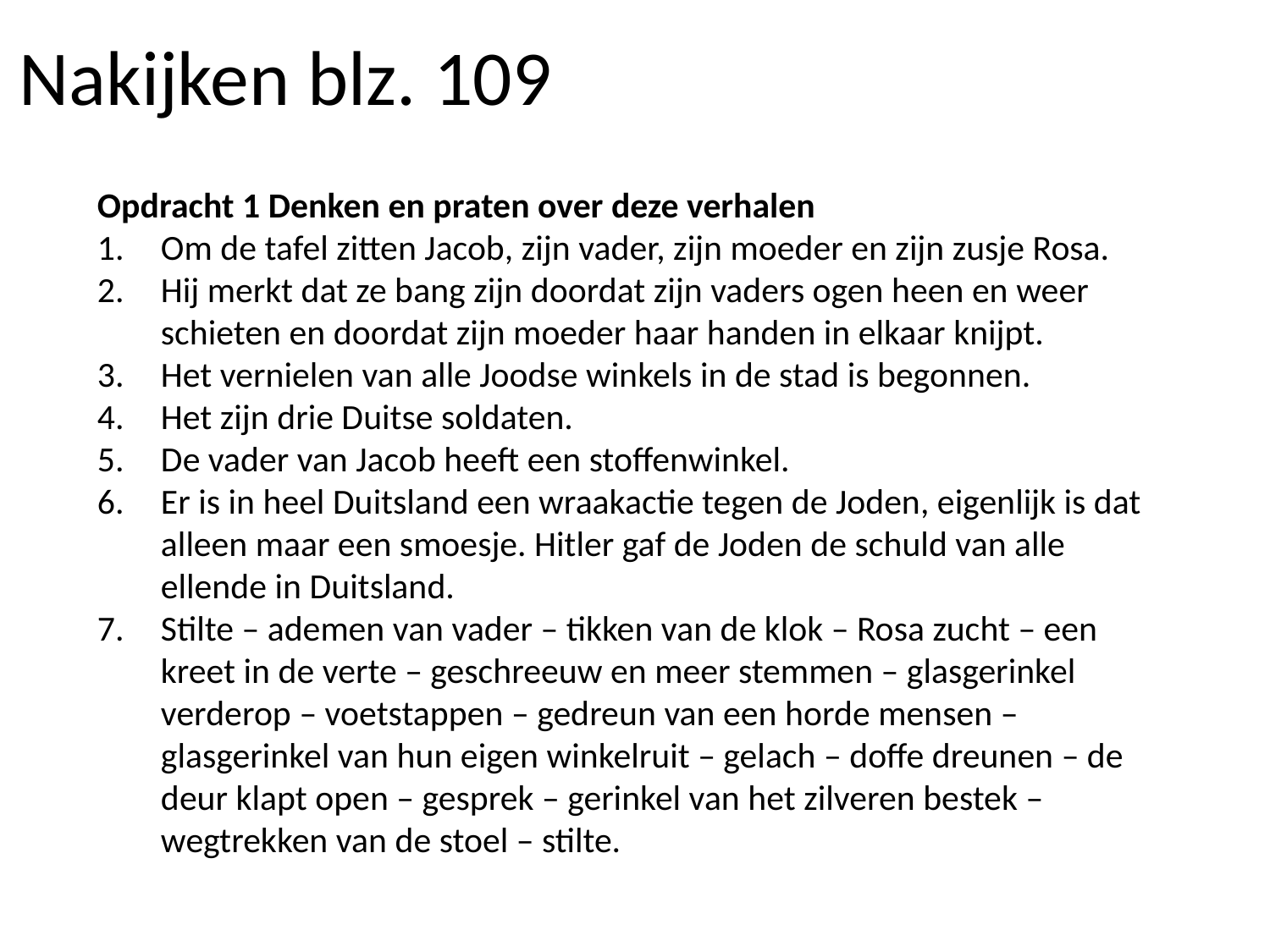

# Nakijken blz. 109
Opdracht 1 Denken en praten over deze verhalen
Om de tafel zitten Jacob, zijn vader, zijn moeder en zijn zusje Rosa.
Hij merkt dat ze bang zijn doordat zijn vaders ogen heen en weer schieten en doordat zijn moeder haar handen in elkaar knijpt.
Het vernielen van alle Joodse winkels in de stad is begonnen.
Het zijn drie Duitse soldaten.
De vader van Jacob heeft een stoffenwinkel.
Er is in heel Duitsland een wraakactie tegen de Joden, eigenlijk is dat alleen maar een smoesje. Hitler gaf de Joden de schuld van alle ellende in Duitsland.
Stilte – ademen van vader – tikken van de klok – Rosa zucht – een kreet in de verte – geschreeuw en meer stemmen – glasgerinkel verderop – voetstappen – gedreun van een horde mensen – glasgerinkel van hun eigen winkelruit – gelach – doffe dreunen – de deur klapt open – gesprek – gerinkel van het zilveren bestek – wegtrekken van de stoel – stilte.